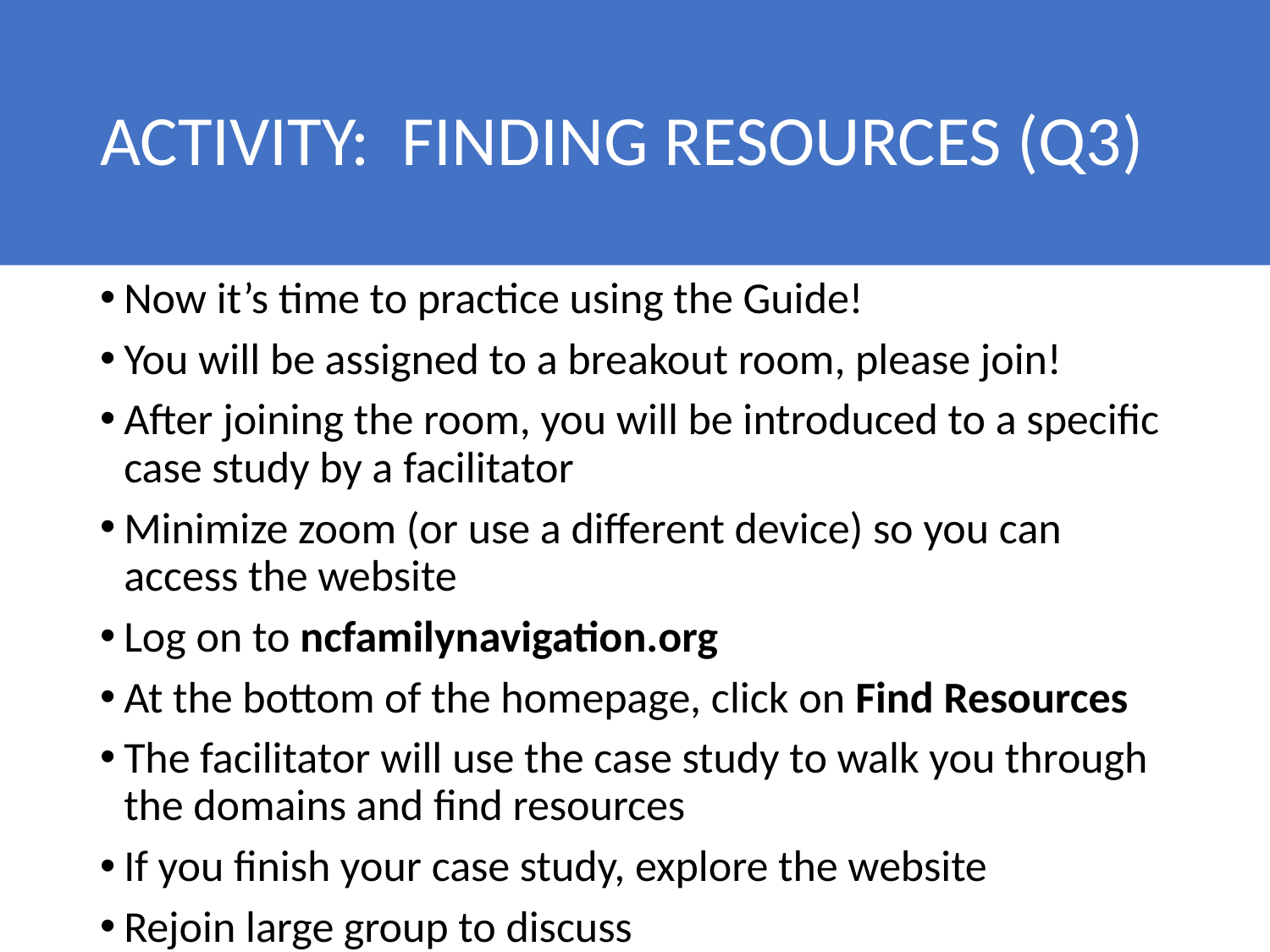

# ACTIVITY:  FINDING RESOURCES (Q3)

Now it’s time to practice using the Guide!
You will be assigned to a breakout room, please join!
After joining the room, you will be introduced to a specific case study by a facilitator
Minimize zoom (or use a different device) so you can access the website
Log on to ncfamilynavigation.org
At the bottom of the homepage, click on Find Resources
The facilitator will use the case study to walk you through the domains and find resources
If you finish your case study, explore the website
Rejoin large group to discuss